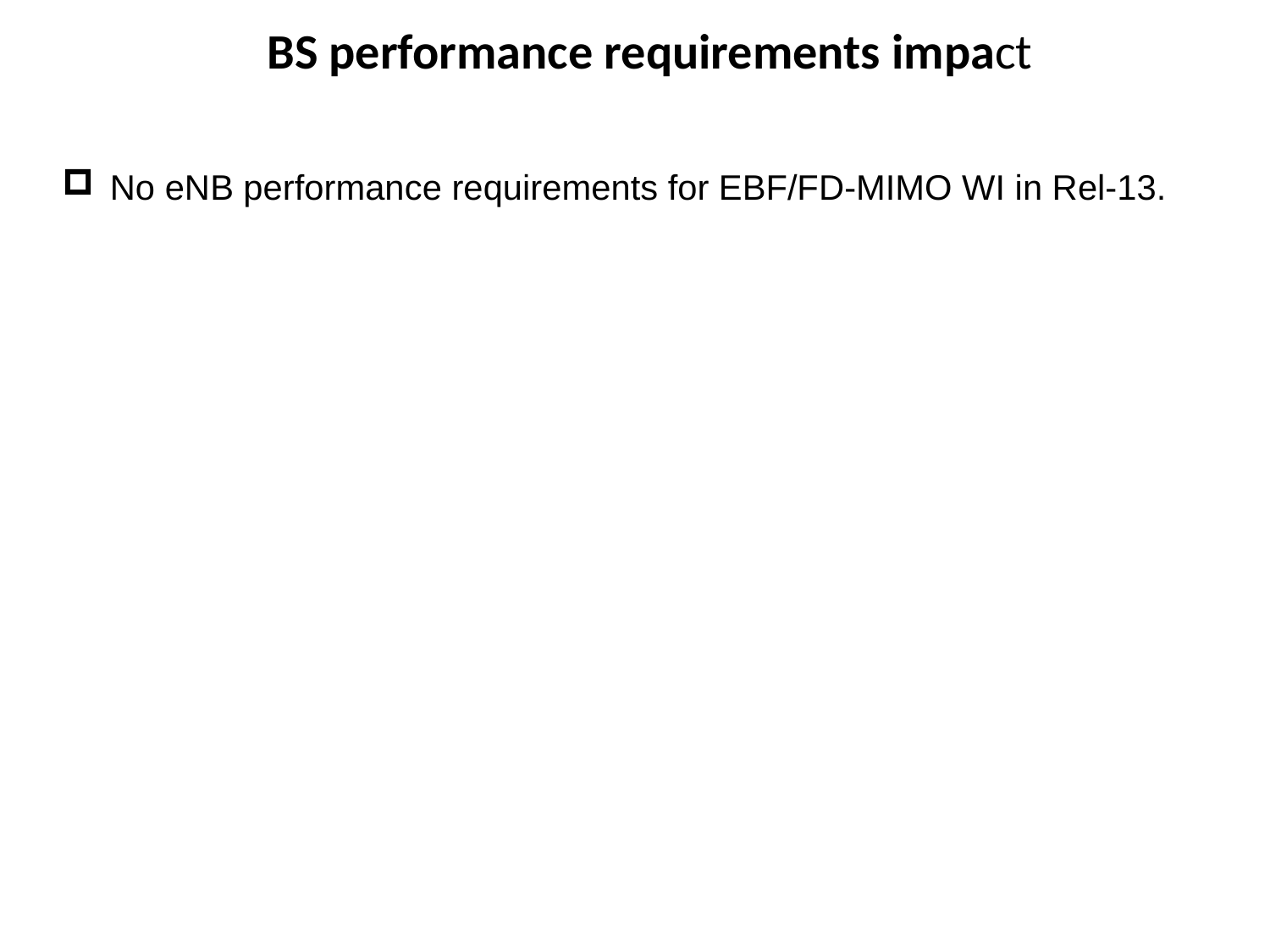

BS performance requirements impact
No eNB performance requirements for EBF/FD-MIMO WI in Rel-13.